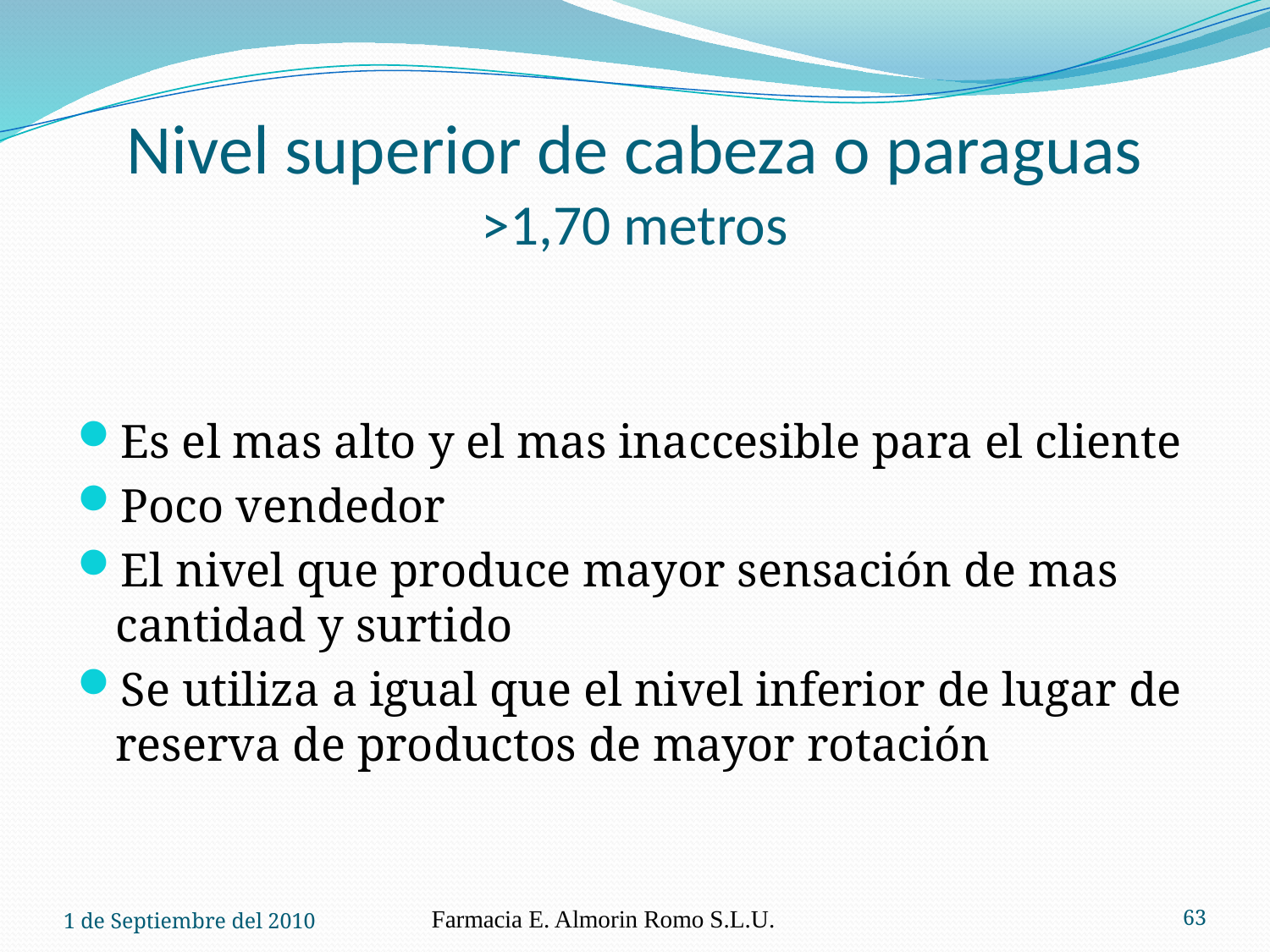

# Nivel superior de cabeza o paraguas >1,70 metros
Es el mas alto y el mas inaccesible para el cliente
Poco vendedor
El nivel que produce mayor sensación de mas cantidad y surtido
Se utiliza a igual que el nivel inferior de lugar de reserva de productos de mayor rotación
1 de Septiembre del 2010
Farmacia E. Almorin Romo S.L.U.
63